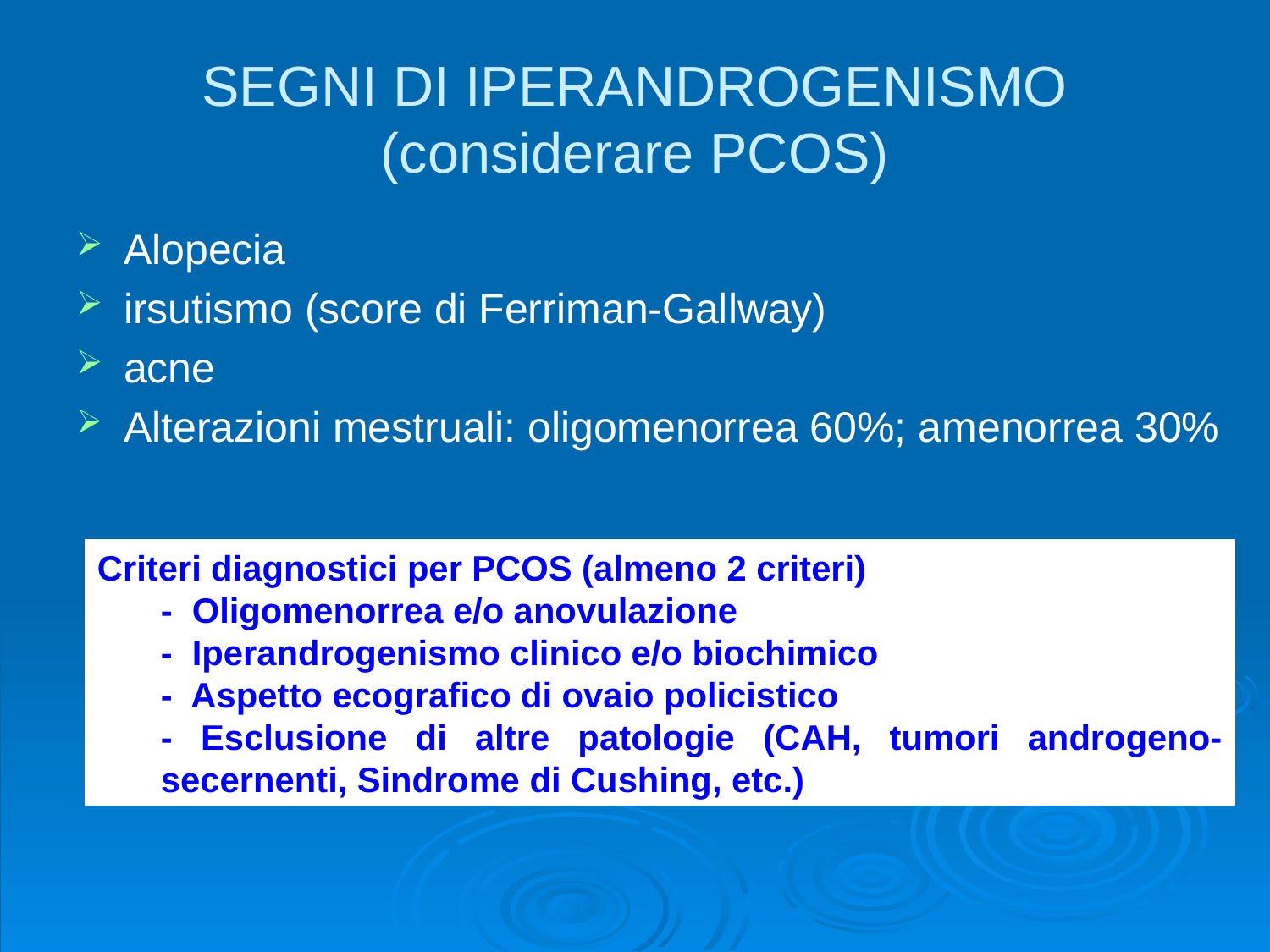

# SEGNI DI IPERANDROGENISMO (considerare PCOS)
Alopecia
irsutismo (score di Ferriman-Gallway)
acne
Alterazioni mestruali: oligomenorrea 60%; amenorrea 30%
Criteri diagnostici per PCOS (almeno 2 criteri)
-  Oligomenorrea e/o anovulazione
-  Iperandrogenismo clinico e/o biochimico
-  Aspetto ecografico di ovaio policistico
- Esclusione di altre patologie (CAH, tumori androgeno-secernenti, Sindrome di Cushing, etc.)